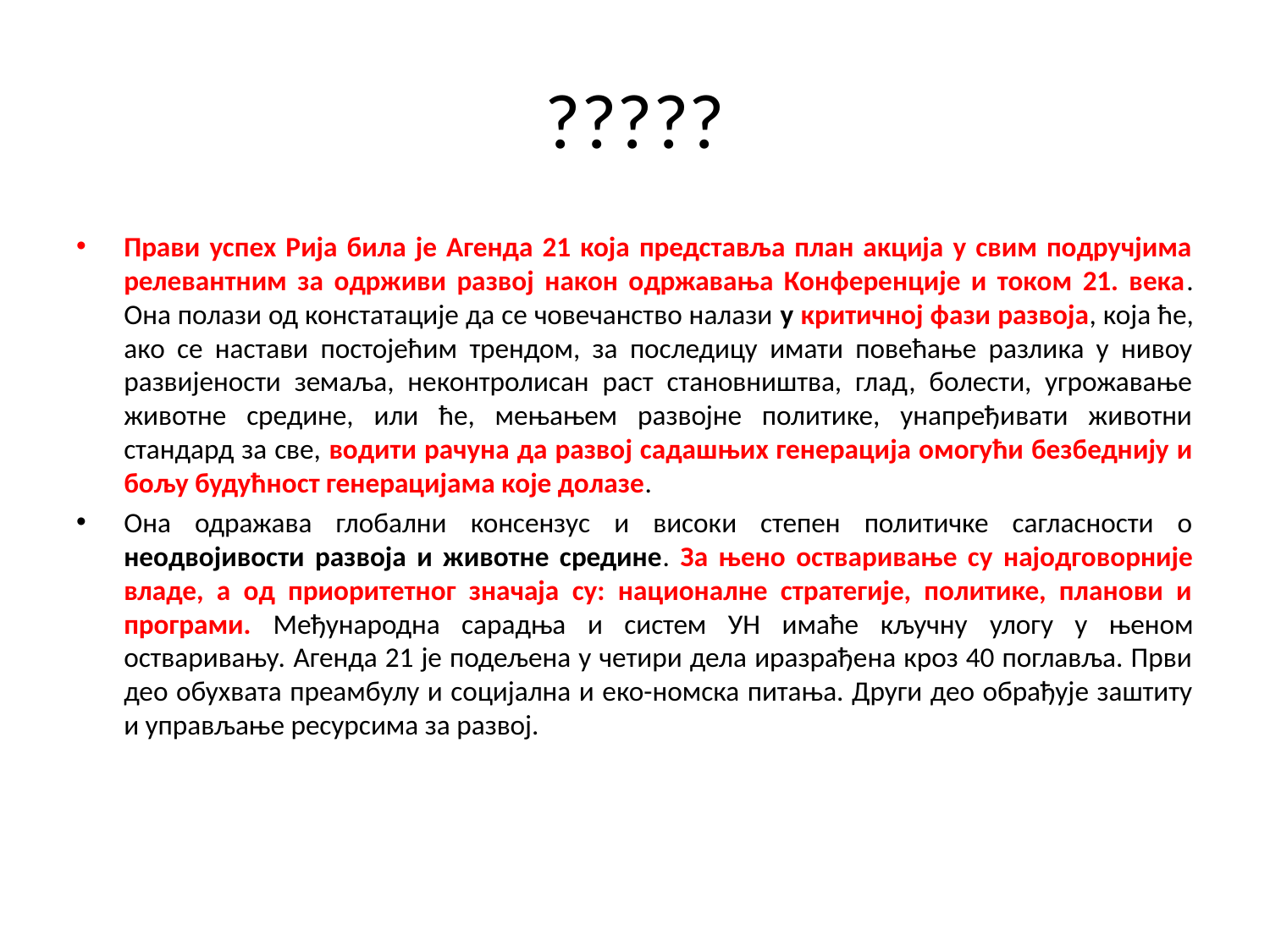

# ?????
Прави успех Рија била је Агенда 21 која представља план акција у свим подручјима релевантним за одрживи развој након одржавања Конференције и током 21. века. Она полази од констатације да се човечанство налази у критичној фази развоја, која ће, ако се настави постојећим трендом, за последицу имати повећање разлика у нивоу развијености земаља, неконтролисан раст становништва, глад, болести, угрожавање животне средине, или ће, мењањем развојне политике, унапређивати животни стандард за све, водити рачуна да развој садашњих генерација омогући безбеднију и бољу будућност генерацијама које долазе.
Она одражава глобални консензус и високи степен политичке сагласности о неодвојивости развоја и животне средине. За њено остваривање су најодговорније владе, а од приоритетног значаја су: националне стратегије, политике, планови и програми. Међународна сарадња и систем УН имаће кључну улогу у њеном остваривању. Агенда 21 је подељена у четири дела иразрађена кроз 40 поглавља. Први део обухвата преамбулу и социјална и еко-номска питања. Други део обрађује заштиту и управљање ресурсима за развој.